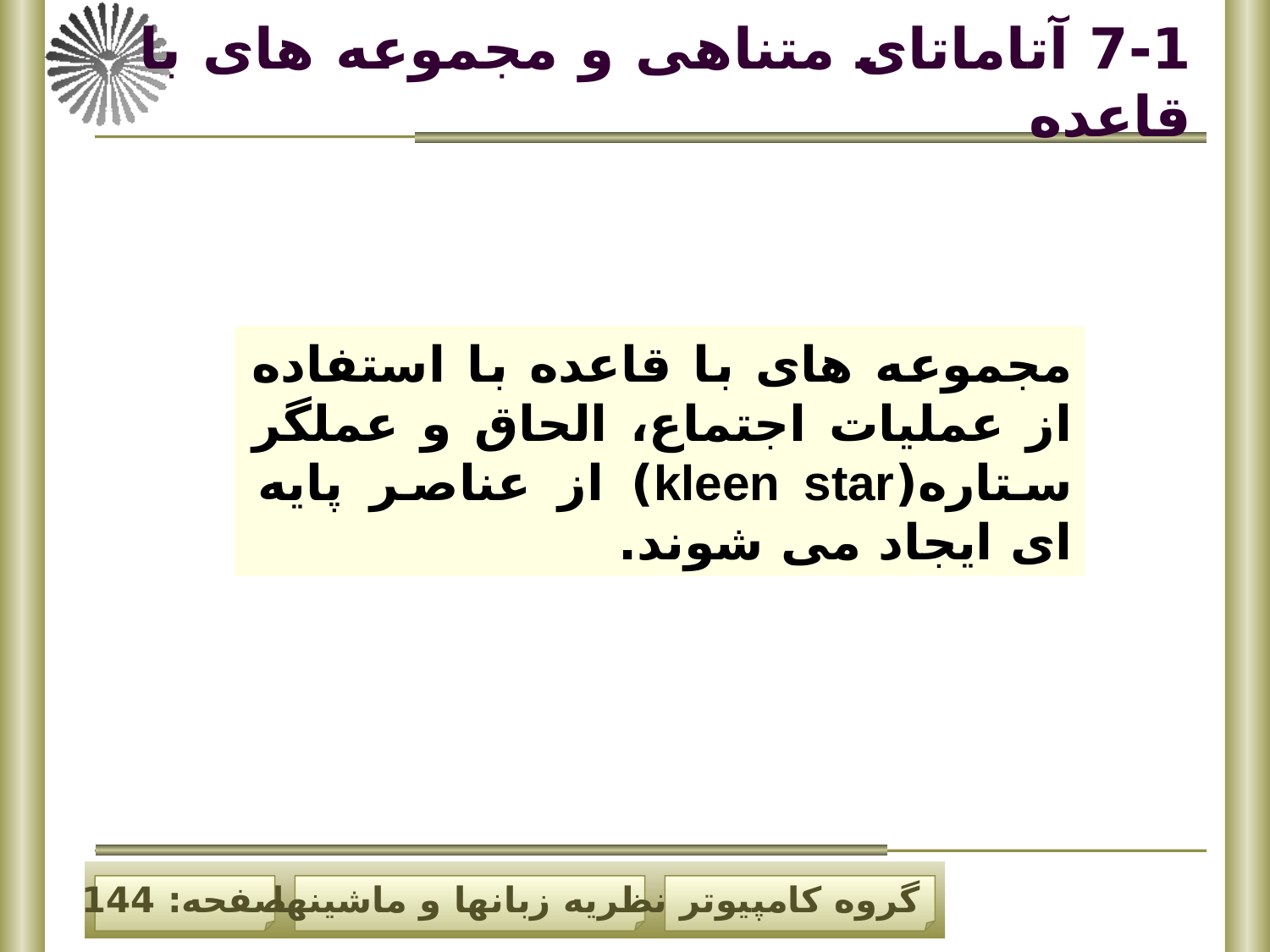

# 7-1 آتاماتای متناهی و مجموعه های با قاعده
مجموعه های با قاعده با استفاده از عملیات اجتماع، الحاق و عملگر ستاره(kleen star) از عناصر پایه ای ایجاد می شوند.